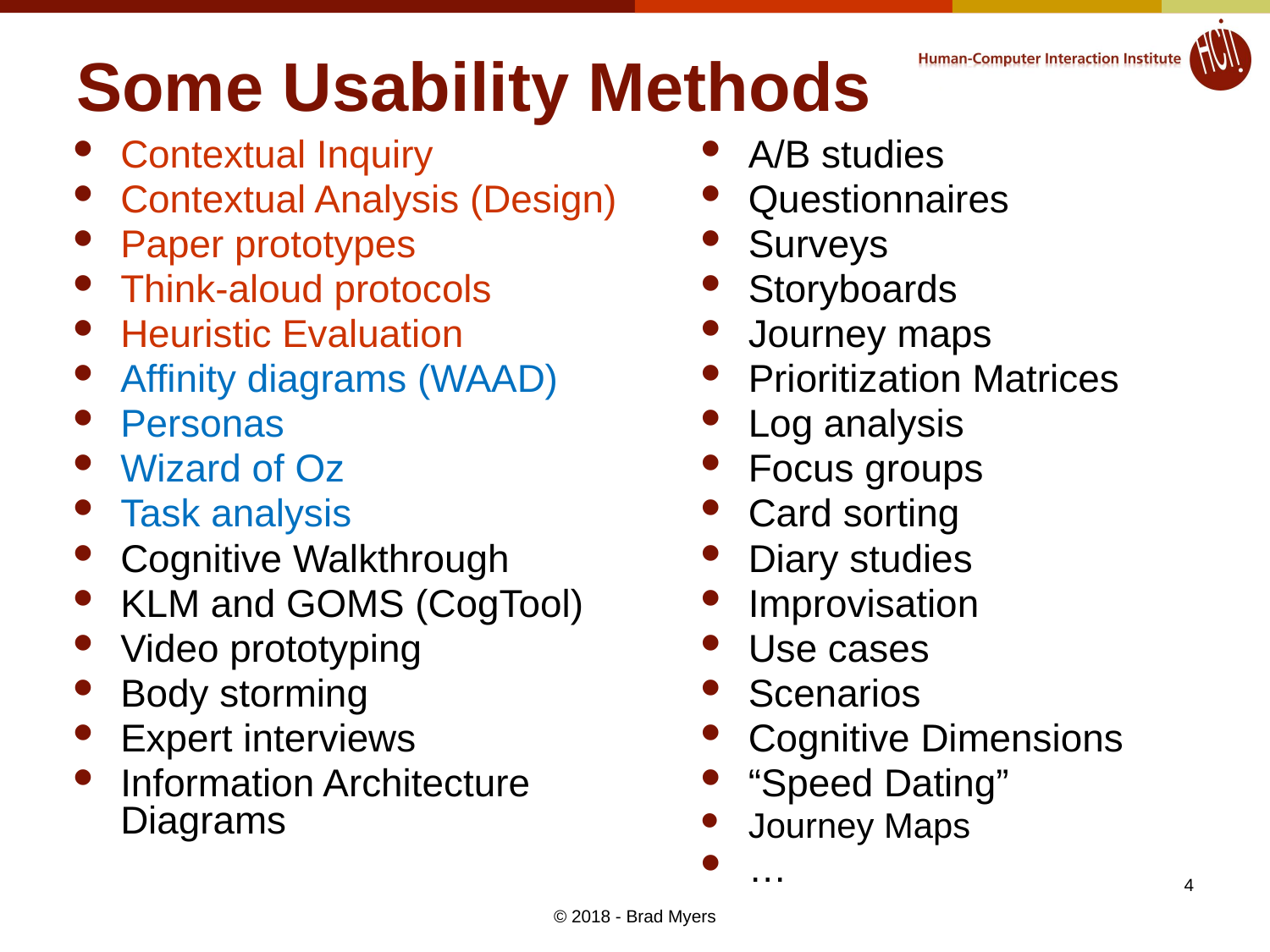

# Some Usability Methods
Contextual Inquiry
Contextual Analysis (Design)
Paper prototypes
Think-aloud protocols
Heuristic Evaluation
Affinity diagrams (WAAD)
Personas
Wizard of Oz
Task analysis
Cognitive Walkthrough
KLM and GOMS (CogTool)
Video prototyping
Body storming
Expert interviews
Information Architecture Diagrams
A/B studies
Questionnaires
Surveys
Storyboards
Journey maps
Prioritization Matrices
Log analysis
Focus groups
Card sorting
Diary studies
Improvisation
Use cases
Scenarios
Cognitive Dimensions
“Speed Dating”
Journey Maps
…
4
© 2018 - Brad Myers